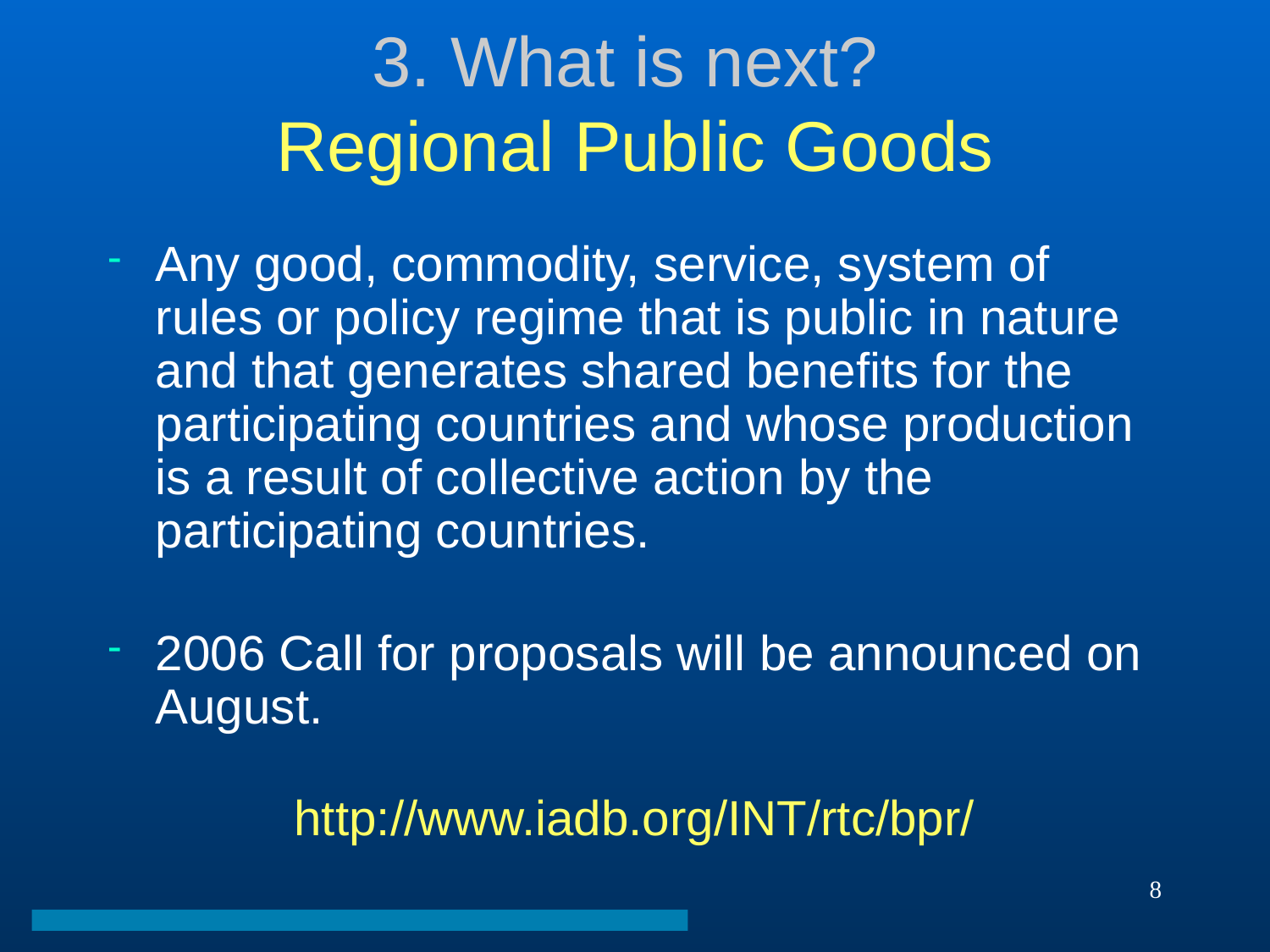

3. What is next?
Regional Public Goods
Any good, commodity, service, system of rules or policy regime that is public in nature and that generates shared benefits for the participating countries and whose production is a result of collective action by the participating countries.
2006 Call for proposals will be announced on August.
http://www.iadb.org/INT/rtc/bpr/

8